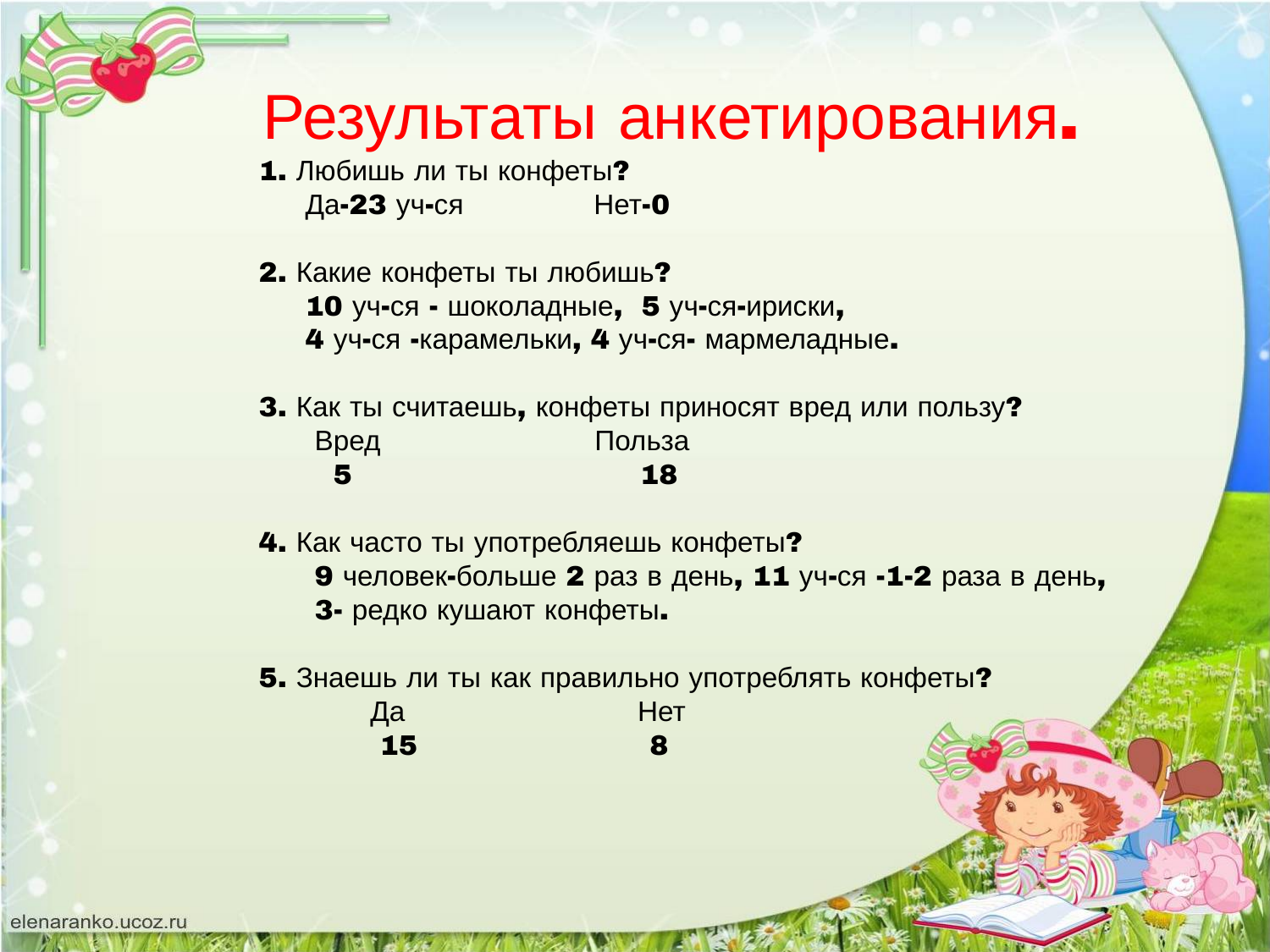

Результаты анкетирования.
                    1. Любишь ли ты конфеты?
                         Да-23 уч-ся              Нет-0

                    2. Какие конфеты ты любишь?
                         10 уч-ся - шоколадные,  5 уч-ся-ириски,
                         4 уч-ся -карамельки, 4 уч-ся- мармеладные.

                    3. Как ты считаешь, конфеты приносят вред или пользу?
                          Вред                       Польза
                            5                               18

                    4. Как часто ты употребляешь конфеты?
                          9 человек-больше 2 раз в день, 11 уч-ся -1-2 раза в день,
                          3- редко кушают конфеты.

                    5. Знаешь ли ты как правильно употреблять конфеты?
                                Да                         Нет
                                 15                         8